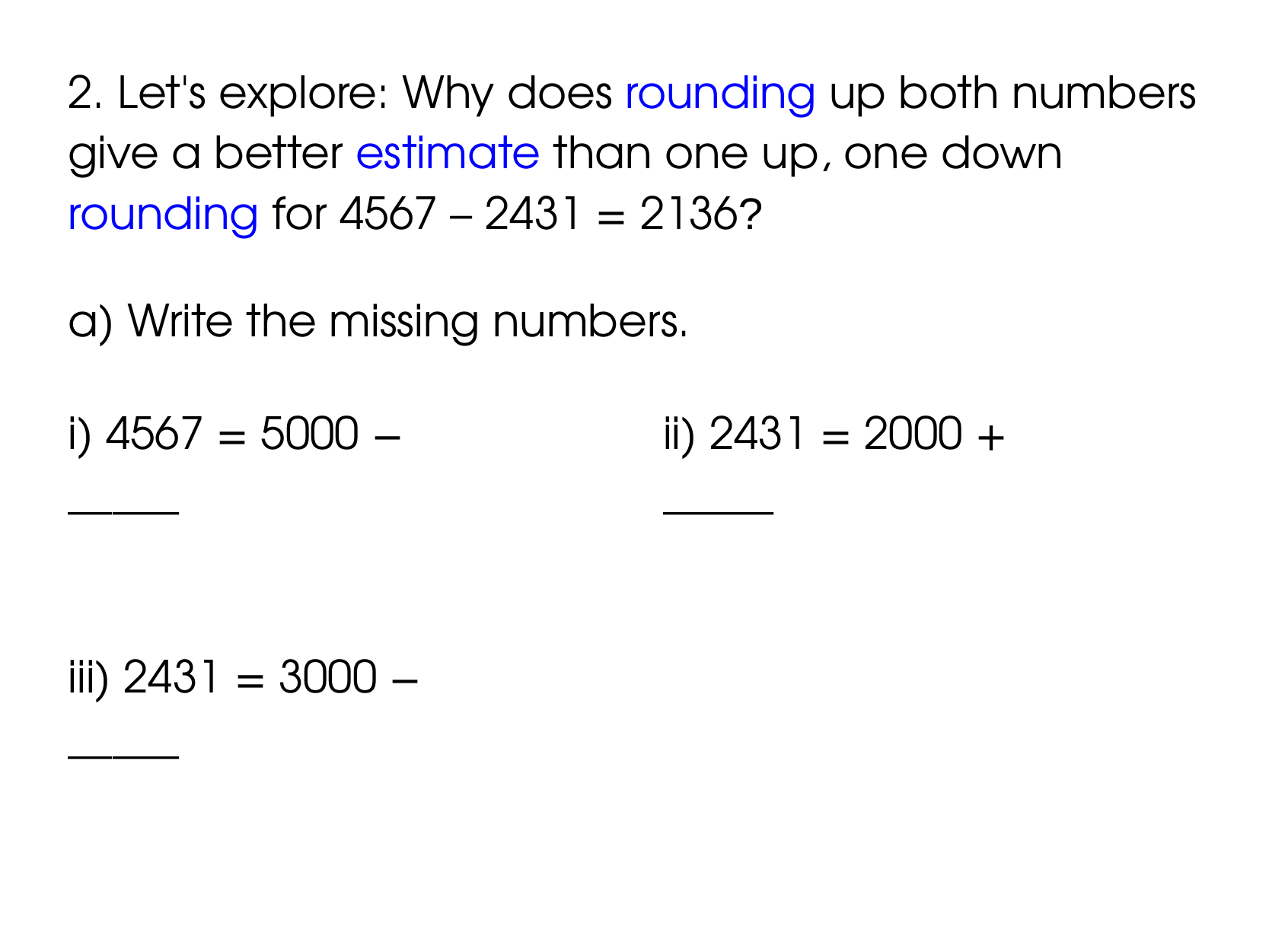

2. Let's explore: Why does rounding up both numbers give a better estimate than one up, one down rounding for 4567 – 2431 = 2136?
a) Write the missing numbers.
i) 4567 = 5000 − _____
ii) 2431 = 2000 + _____
iii) 2431 = 3000 − _____